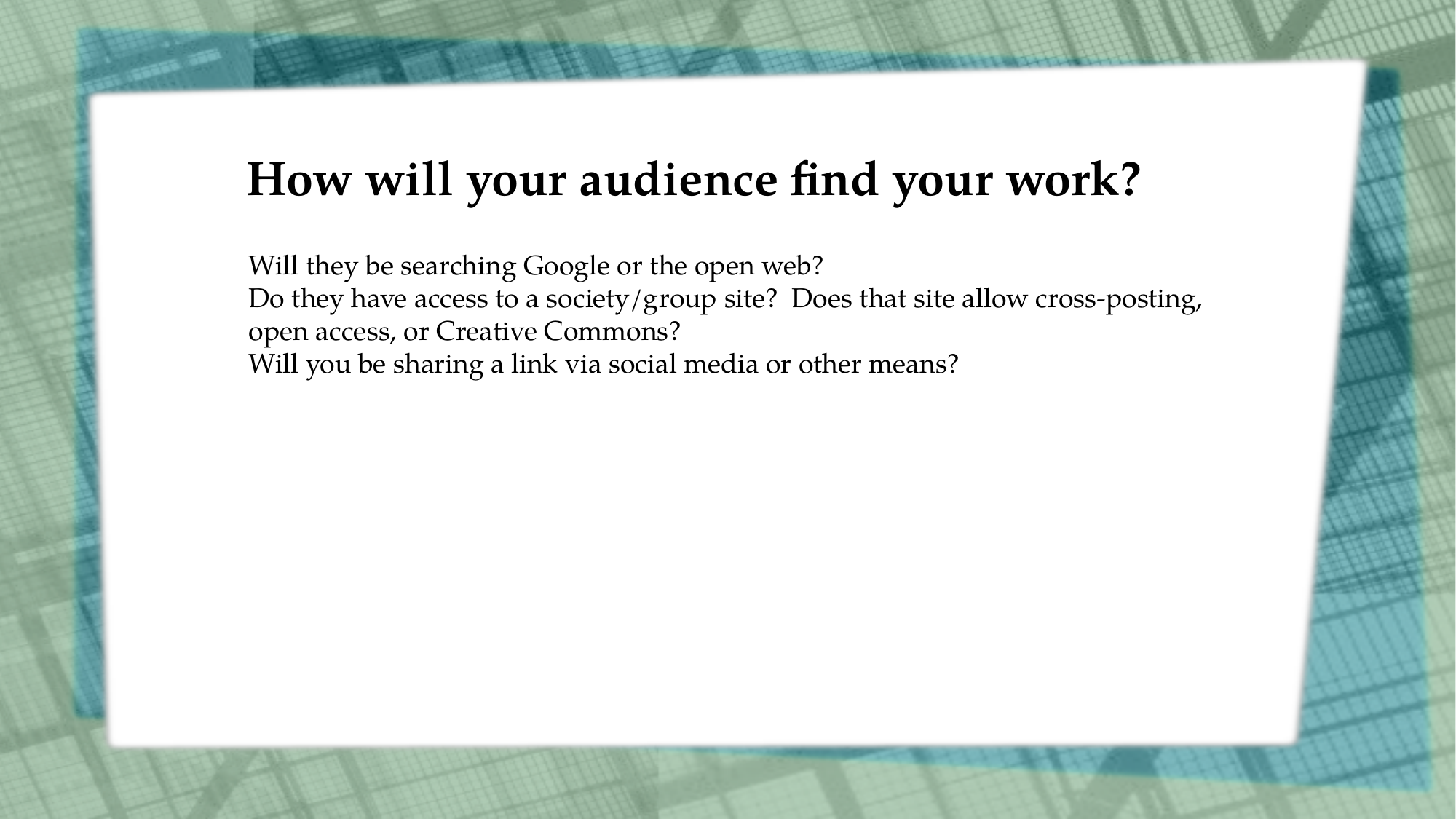

# How will your audience find your work?
Will they be searching Google or the open web?
Do they have access to a society/group site?  Does that site allow cross-posting, open access, or Creative Commons?
Will you be sharing a link via social media or other means?